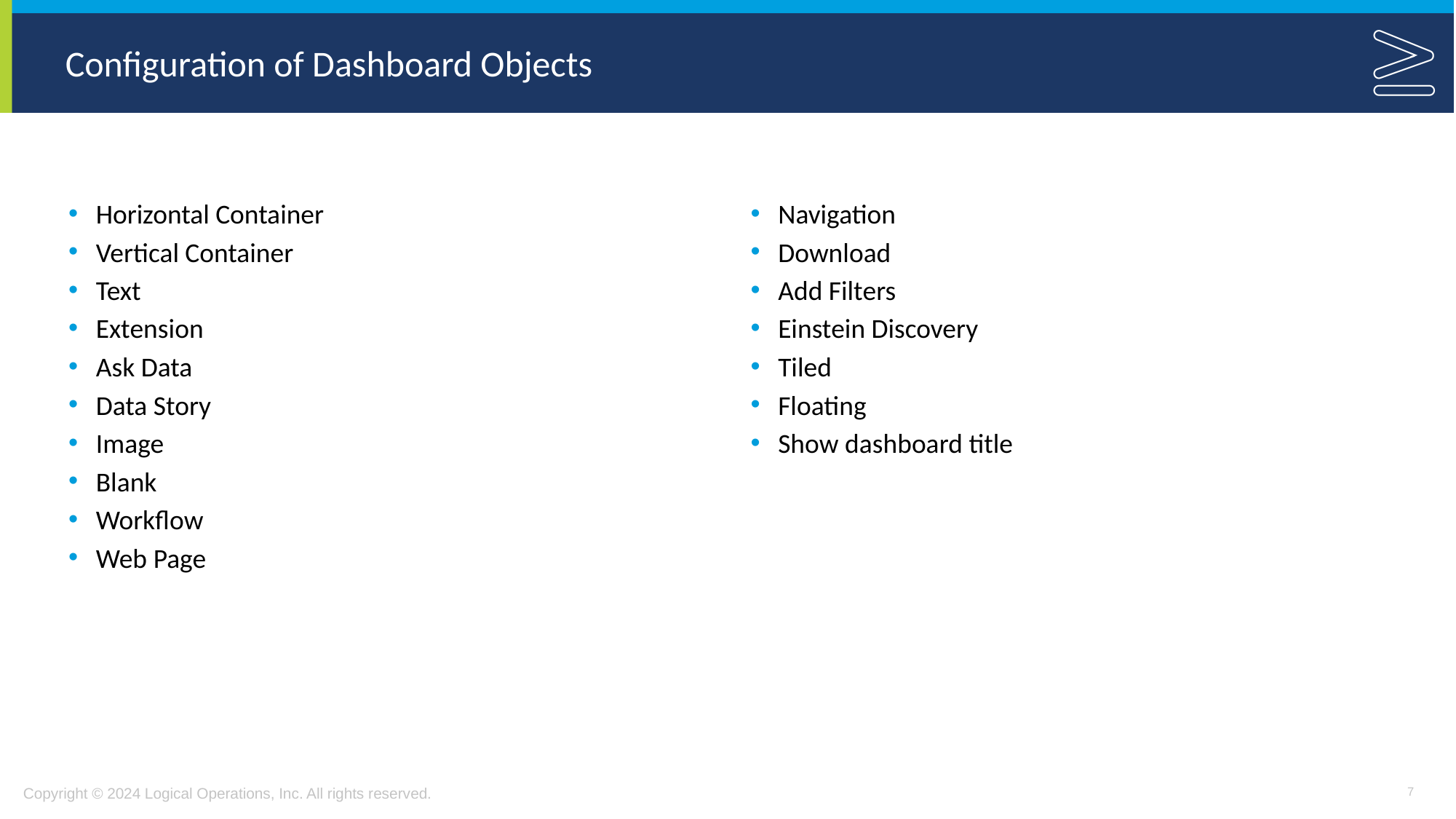

# Configuration of Dashboard Objects
Horizontal Container
Vertical Container
Text
Extension
Ask Data
Data Story
Image
Blank
Workflow
Web Page
Navigation
Download
Add Filters
Einstein Discovery
Tiled
Floating
Show dashboard title

7